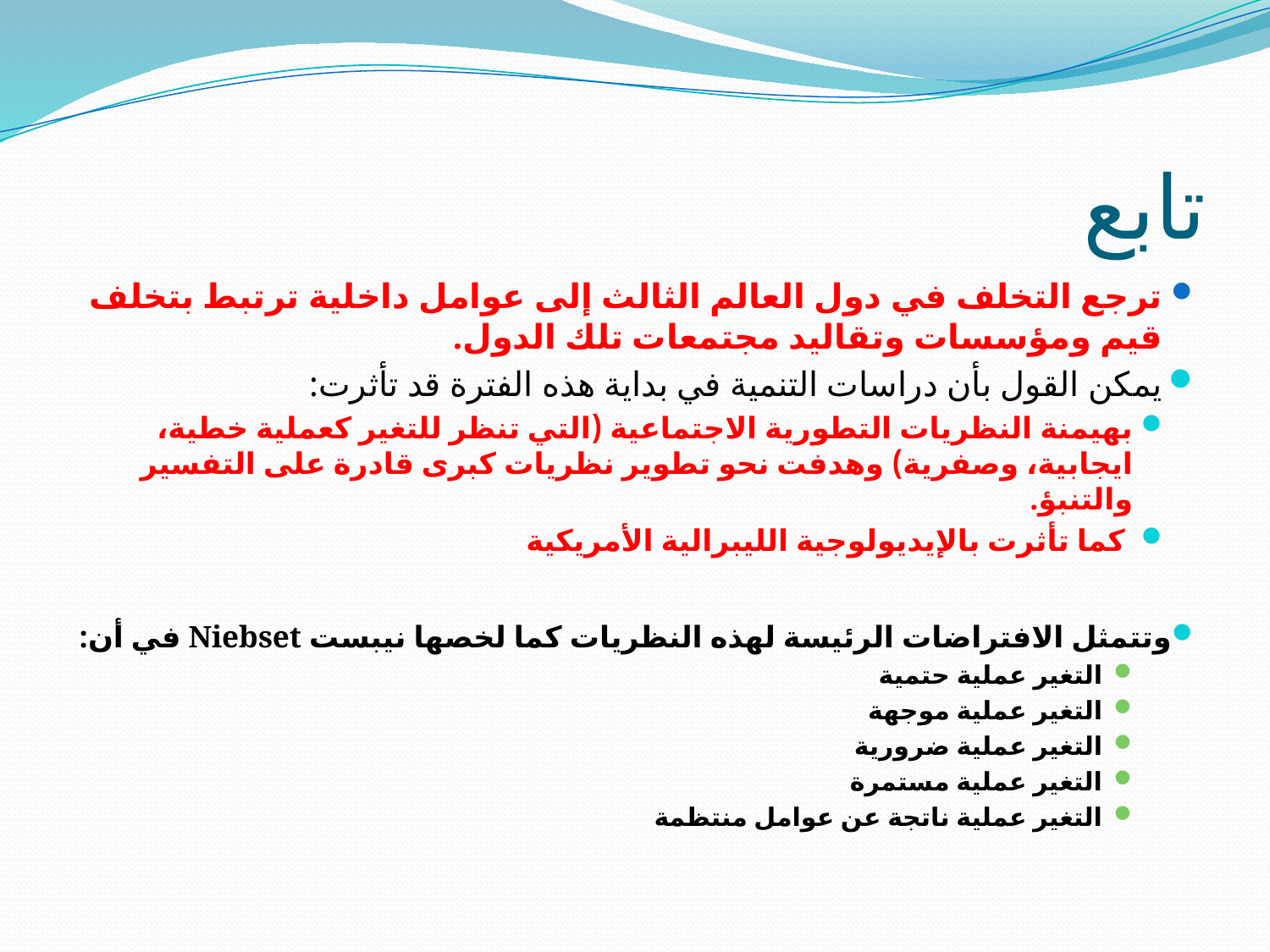

# تابع
ترجع التخلف في دول العالم الثالث إلى عوامل داخلية ترتبط بتخلف قيم ومؤسسات وتقاليد مجتمعات تلك الدول.
يمكن القول بأن دراسات التنمية في بداية هذه الفترة قد تأثرت:
بهيمنة النظريات التطورية الاجتماعية (التي تنظر للتغير كعملية خطية، ايجابية، وصفرية) وهدفت نحو تطوير نظريات كبرى قادرة على التفسير والتنبؤ.
 كما تأثرت بالإيديولوجية الليبرالية الأمريكية

وتتمثل الافتراضات الرئيسة لهذه النظريات كما لخصها نيبست Niebset في أن:
التغير عملية حتمية
التغير عملية موجهة
التغير عملية ضرورية
التغير عملية مستمرة
التغير عملية ناتجة عن عوامل منتظمة